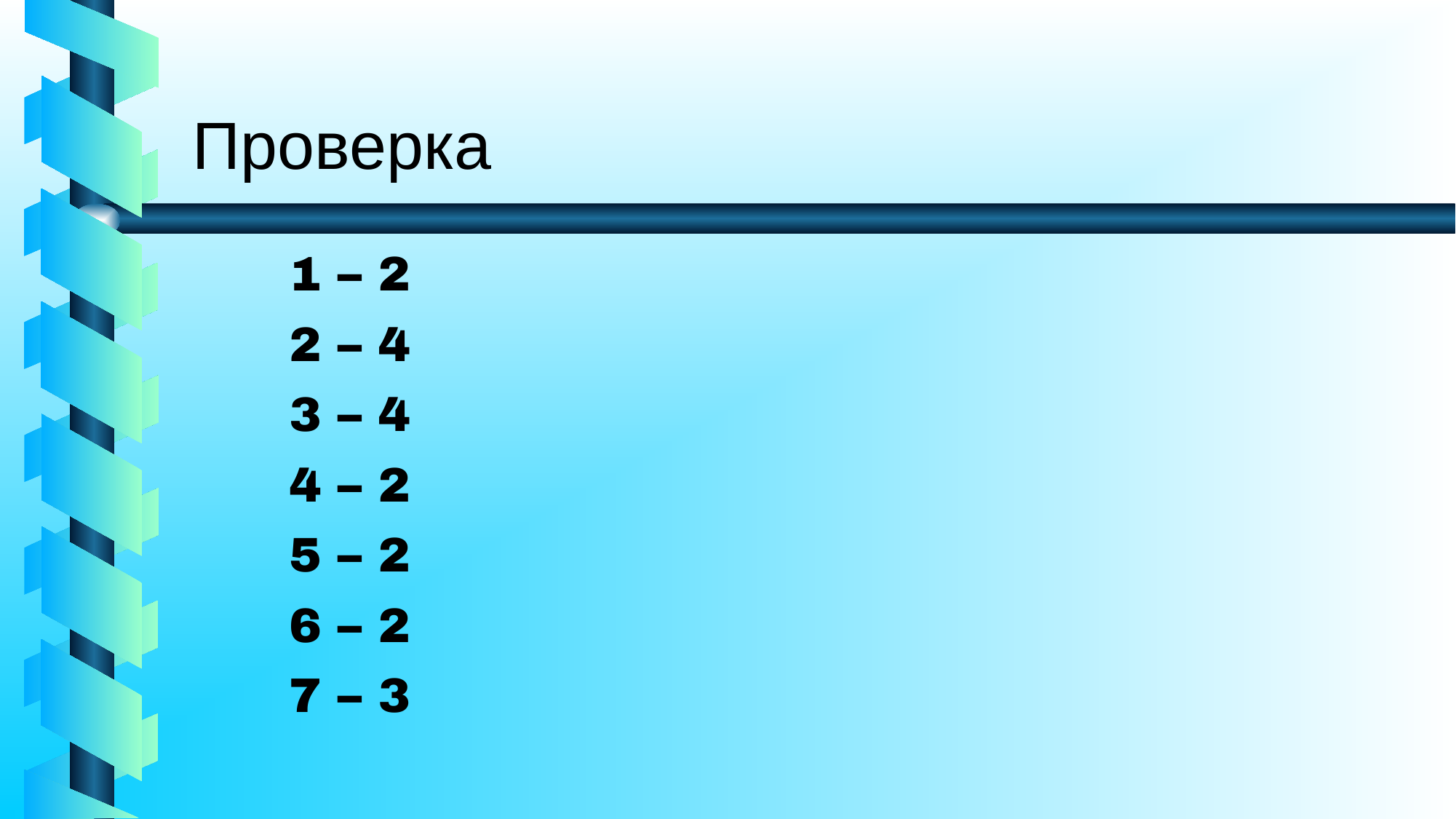

# Проверка
1 – 2
2 – 4
3 – 4
4 – 2
5 – 2
6 – 2
7 – 3